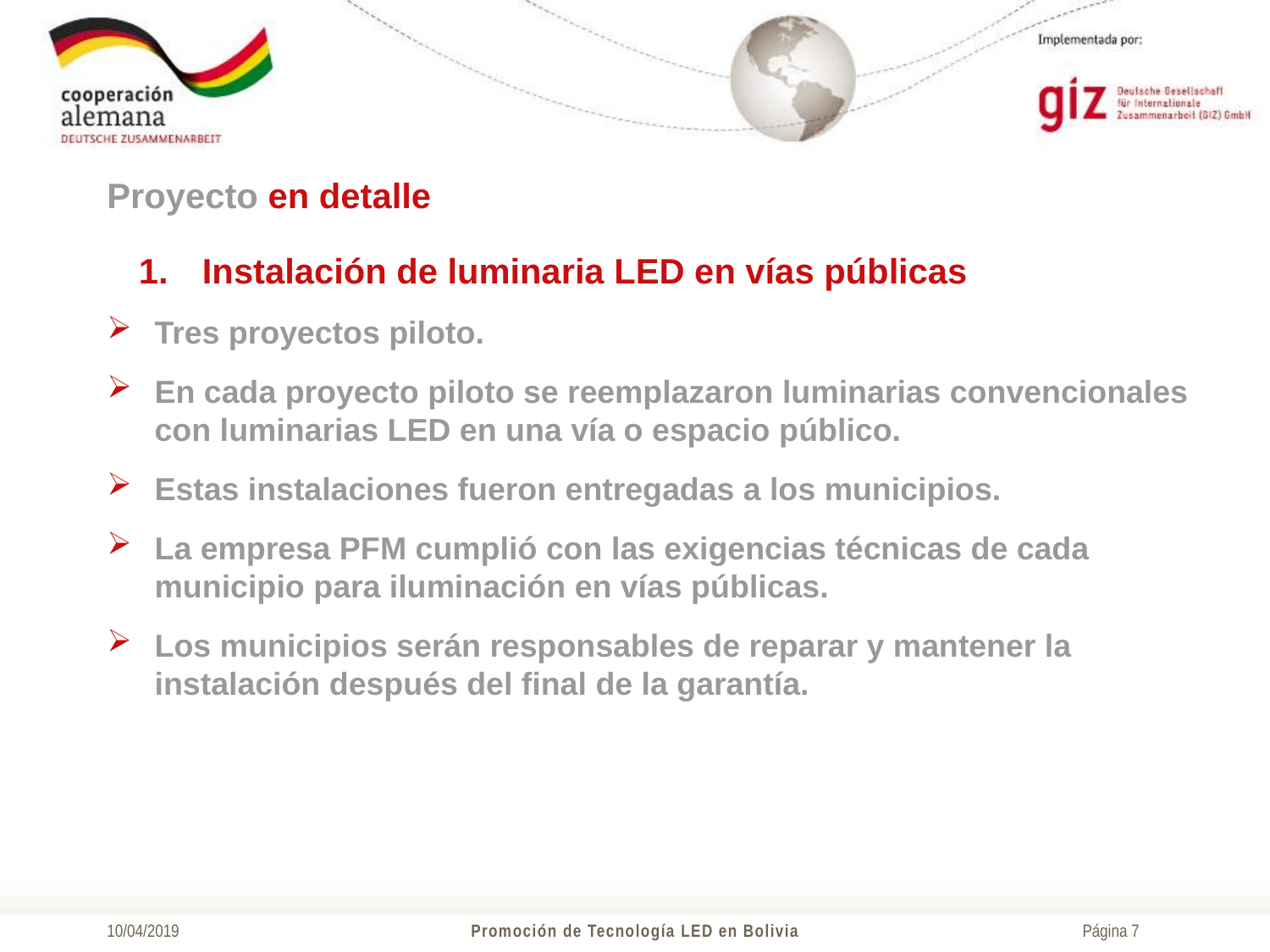

# Proyecto en detalle
Instalación de luminaria LED en vías públicas
Tres proyectos piloto.
En cada proyecto piloto se reemplazaron luminarias convencionales con luminarias LED en una vía o espacio público.
Estas instalaciones fueron entregadas a los municipios.
La empresa PFM cumplió con las exigencias técnicas de cada municipio para iluminación en vías públicas.
Los municipios serán responsables de reparar y mantener la instalación después del final de la garantía.

10/04/2019
Promoción de Tecnología LED en Bolivia